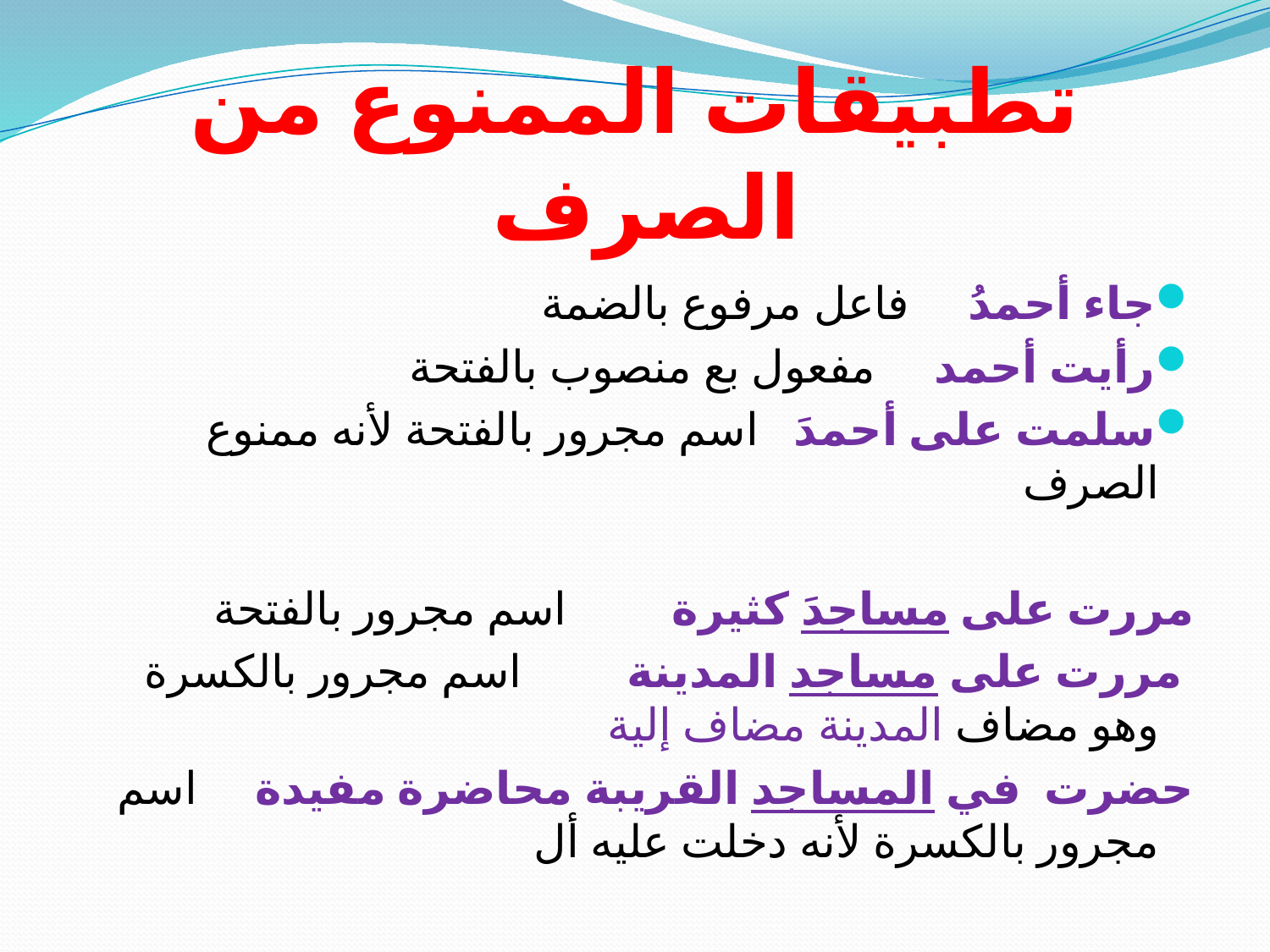

# تطبيقات الممنوع من الصرف
جاء أحمدُ     فاعل مرفوع بالضمة
رأيت أحمد     مفعول بع منصوب بالفتحة
سلمت على أحمدَ   اسم مجرور بالفتحة لأنه ممنوع الصرف

مررت على مساجدَ كثيرة         اسم مجرور بالفتحة
 مررت على مساجد المدينة         اسم مجرور بالكسرة وهو مضاف المدينة مضاف إلية
حضرت  في المساجد القريبة محاضرة مفيدة     اسم مجرور بالكسرة لأنه دخلت عليه أل